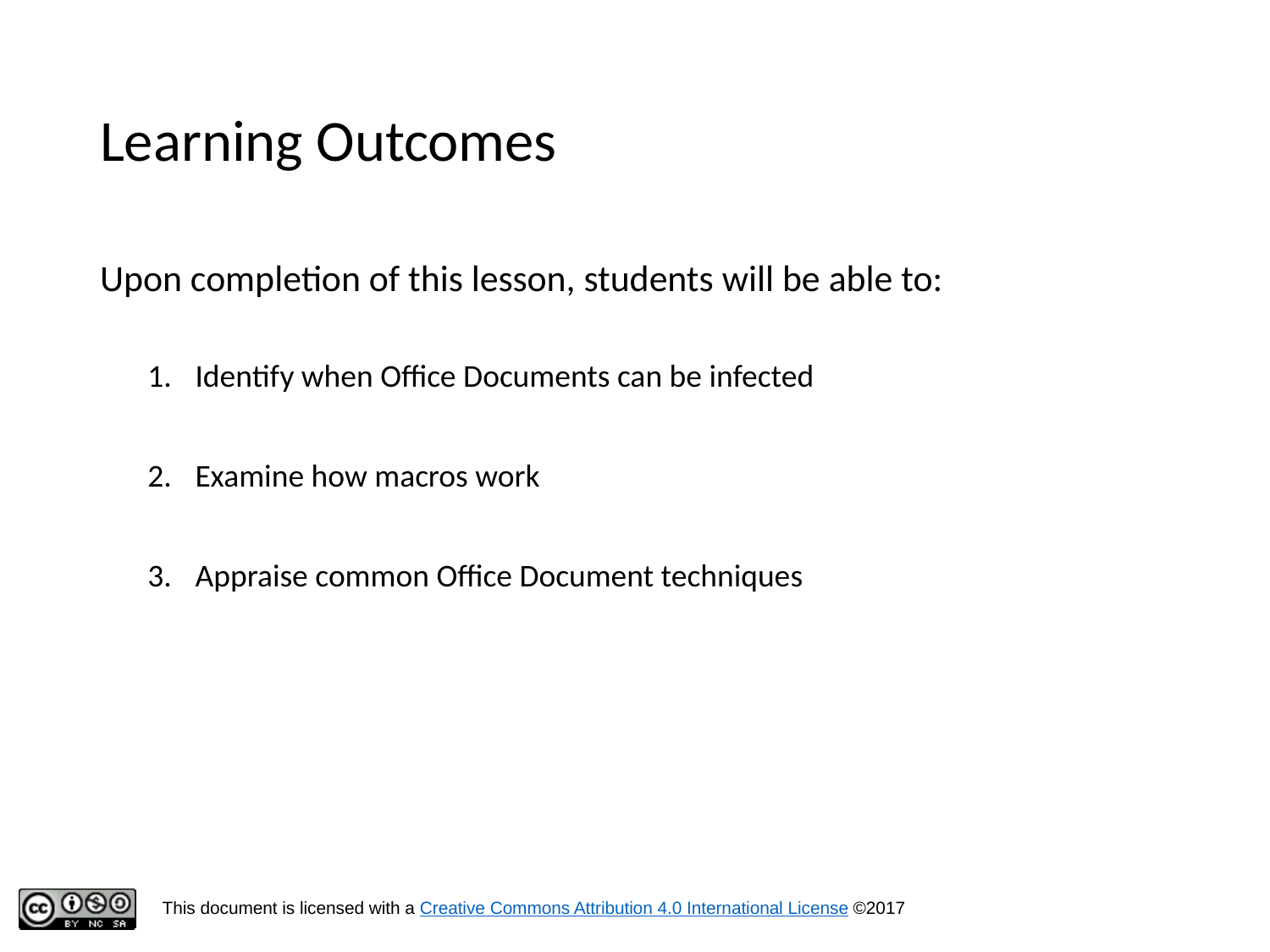

# Learning Outcomes
Upon completion of this lesson, students will be able to:

Identify when Office Documents can be infected

Examine how macros work

Appraise common Office Document techniques